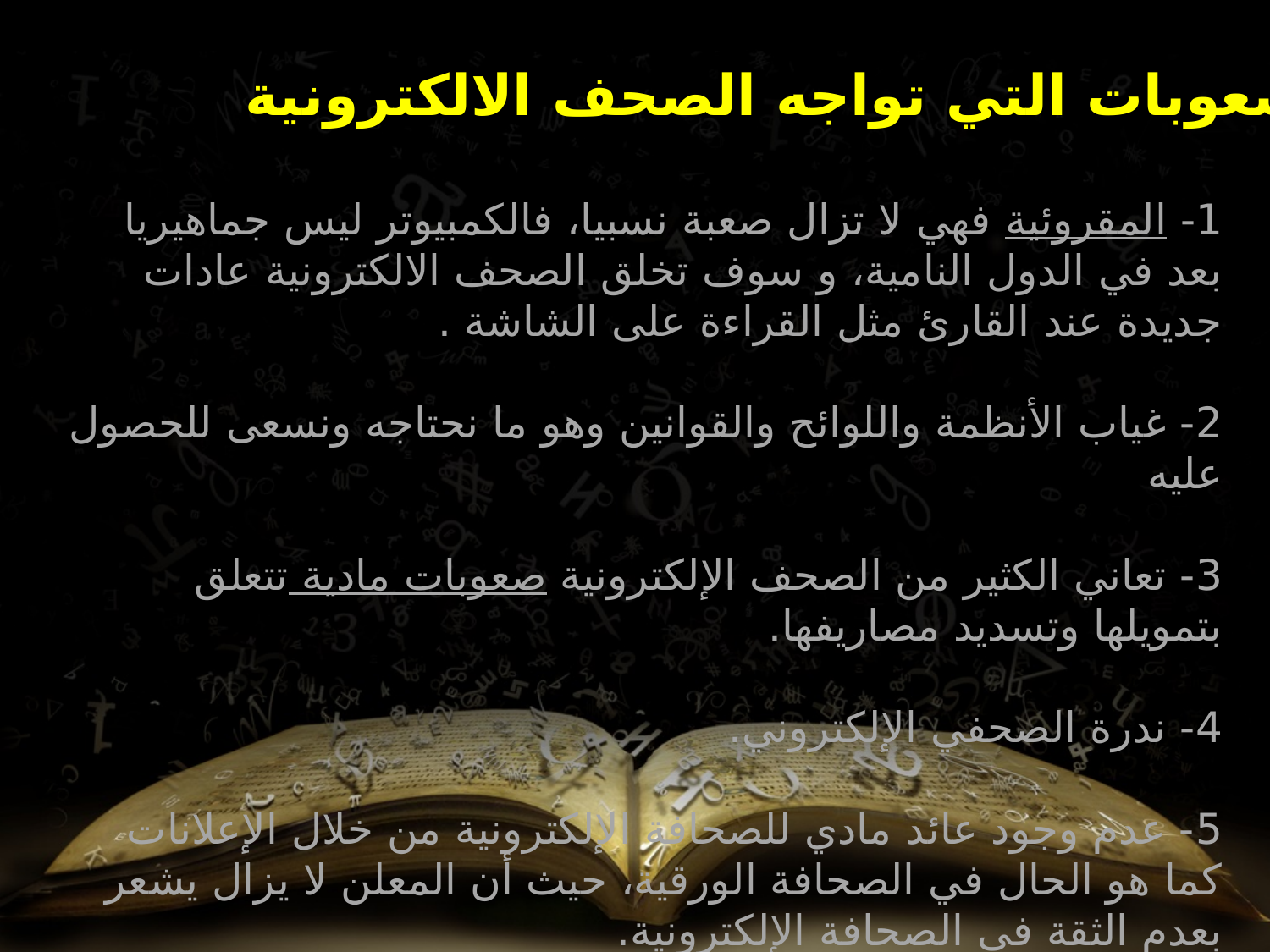

الصعوبات التي تواجه الصحف الالكترونية
1- المقروئية فهي لا تزال صعبة نسبيا، فالكمبيوتر ليس جماهيريا بعد في الدول النامية، و سوف تخلق الصحف الالكترونية عادات جديدة عند القارئ مثل القراءة على الشاشة .

2- غياب الأنظمة واللوائح والقوانين وهو ما نحتاجه ونسعى للحصول عليه

3- تعاني الكثير من الصحف الإلكترونية صعوبات مادية تتعلق بتمويلها وتسديد مصاريفها.

4- ندرة الصحفي الإلكتروني.

5- عدم وجود عائد مادي للصحافة الإلكترونية من خلال الإعلانات كما هو الحال في الصحافة الورقية، حيث أن المعلن لا يزال يشعر بعدم الثقة في الصحافة الإلكترونية.